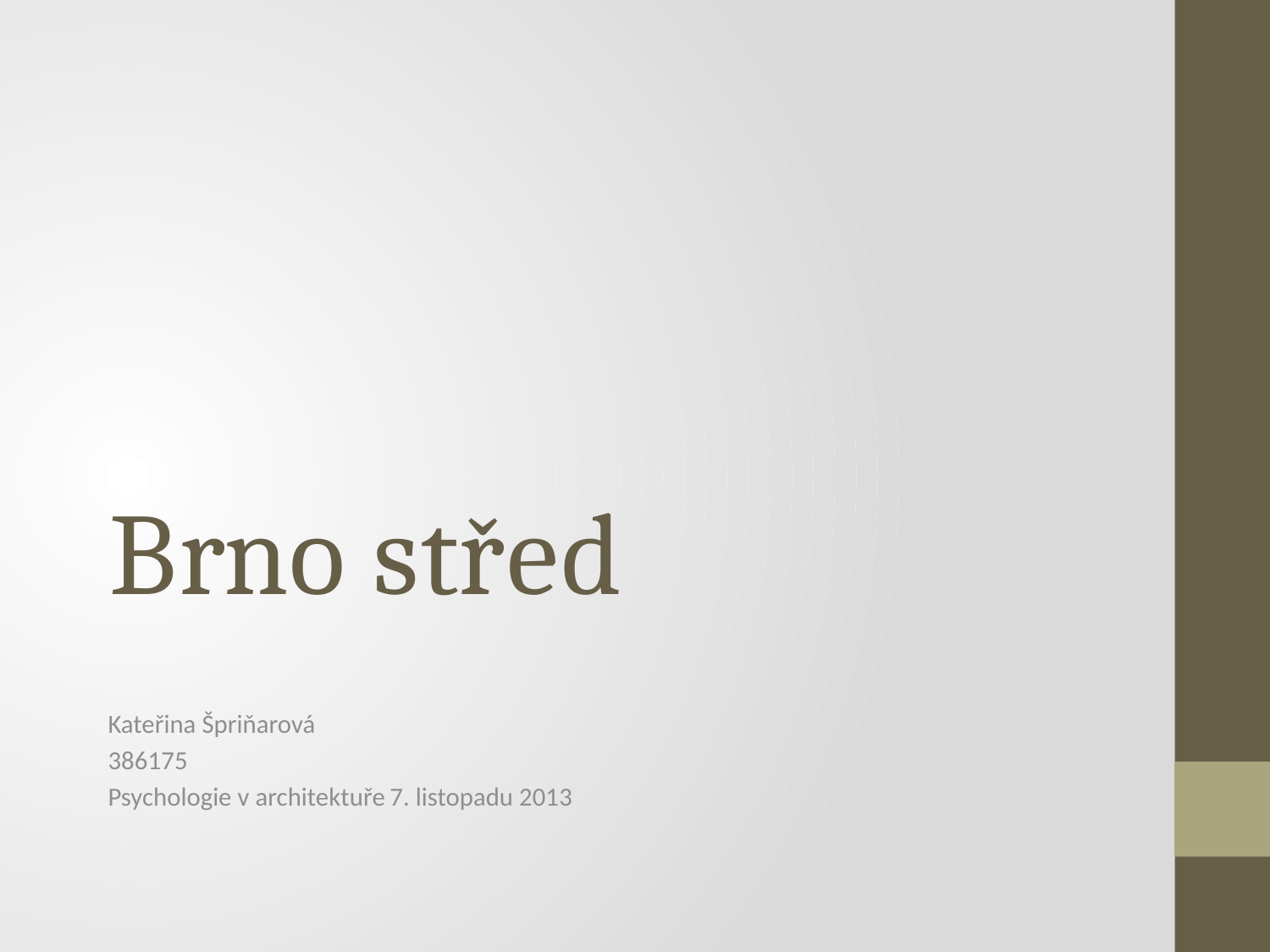

# Brno střed
Kateřina Špriňarová
386175
Psychologie v architektuře										7. listopadu 2013